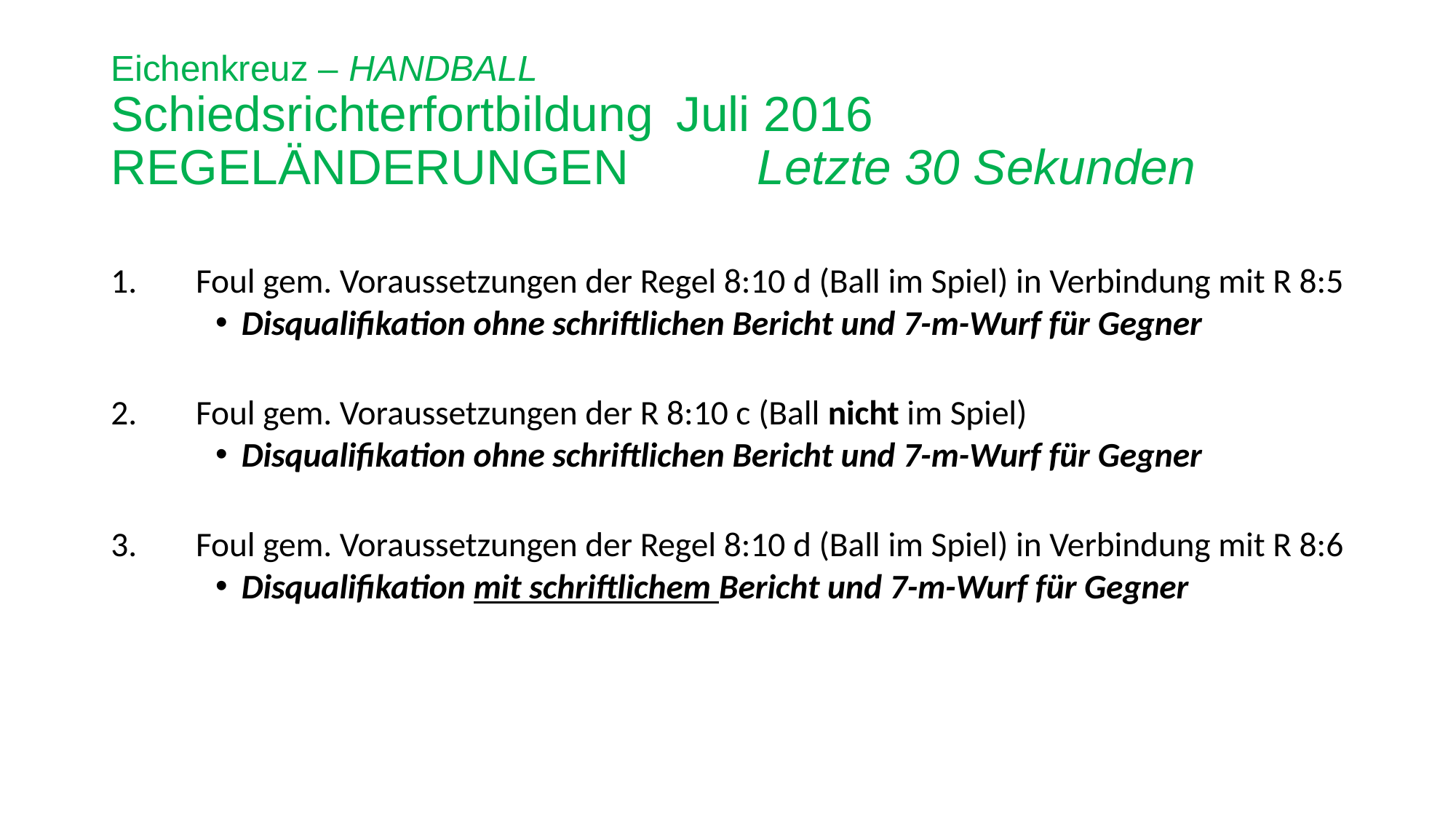

# Eichenkreuz – HANDBALL Schiedsrichterfortbildung		Juli 2016 REGELÄNDERUNGEN     		Letzte 30 Sekunden

Foul gem. Voraussetzungen der Regel 8:10 d (Ball im Spiel) in Verbindung mit R 8:5
Disqualifikation ohne schriftlichen Bericht und 7-m-Wurf für Gegner

Foul gem. Voraussetzungen der R 8:10 c (Ball nicht im Spiel)
Disqualifikation ohne schriftlichen Bericht und 7-m-Wurf für Gegner

Foul gem. Voraussetzungen der Regel 8:10 d (Ball im Spiel) in Verbindung mit R 8:6
Disqualifikation mit schriftlichem Bericht und 7-m-Wurf für Gegner